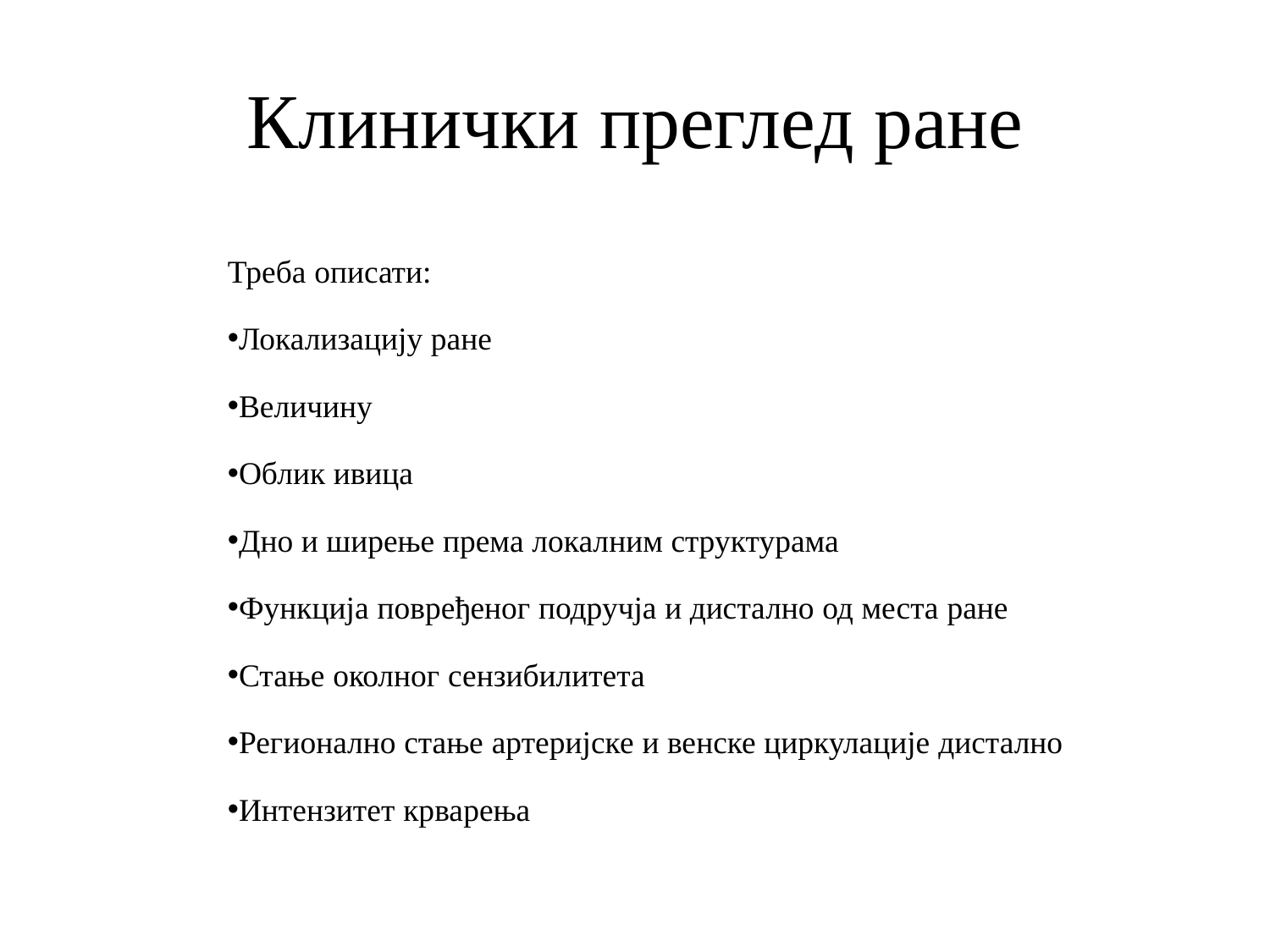

# Клинички преглед ране
Треба описати:
Локализацију ране
Величину
Облик ивица
Дно и ширење према локалним структурама
Функција повређеног подручја и дистално од места ране
Стање околног сензибилитета
Регионално стање артеријске и венске циркулације дистално
Интензитет крварења